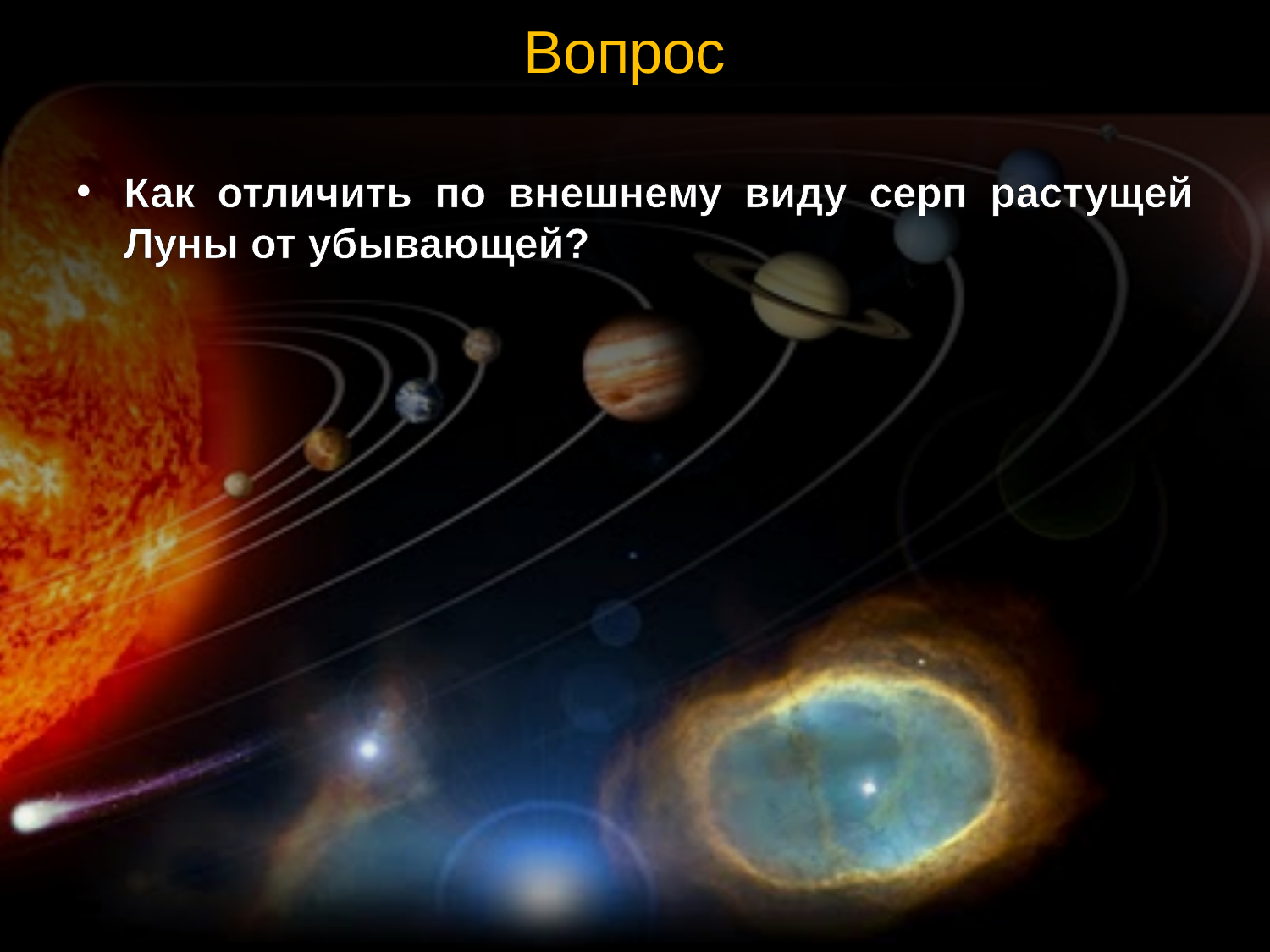

# Вопрос
Как отличить по внешнему виду серп растущей Луны от убывающей?